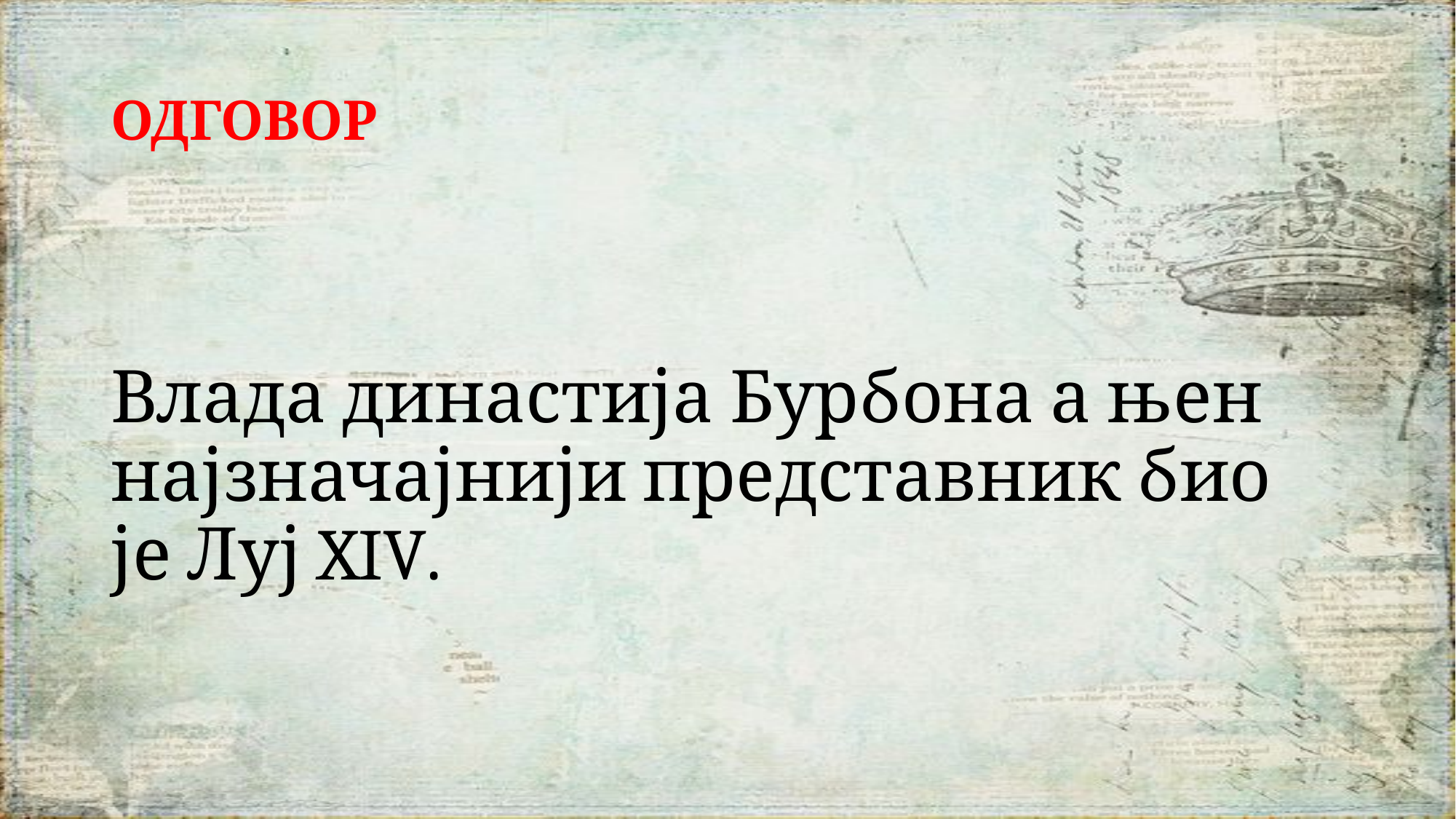

# ОДГОВОР
Влада династија Бурбона а њен најзначајнији представник био је Луј XIV.